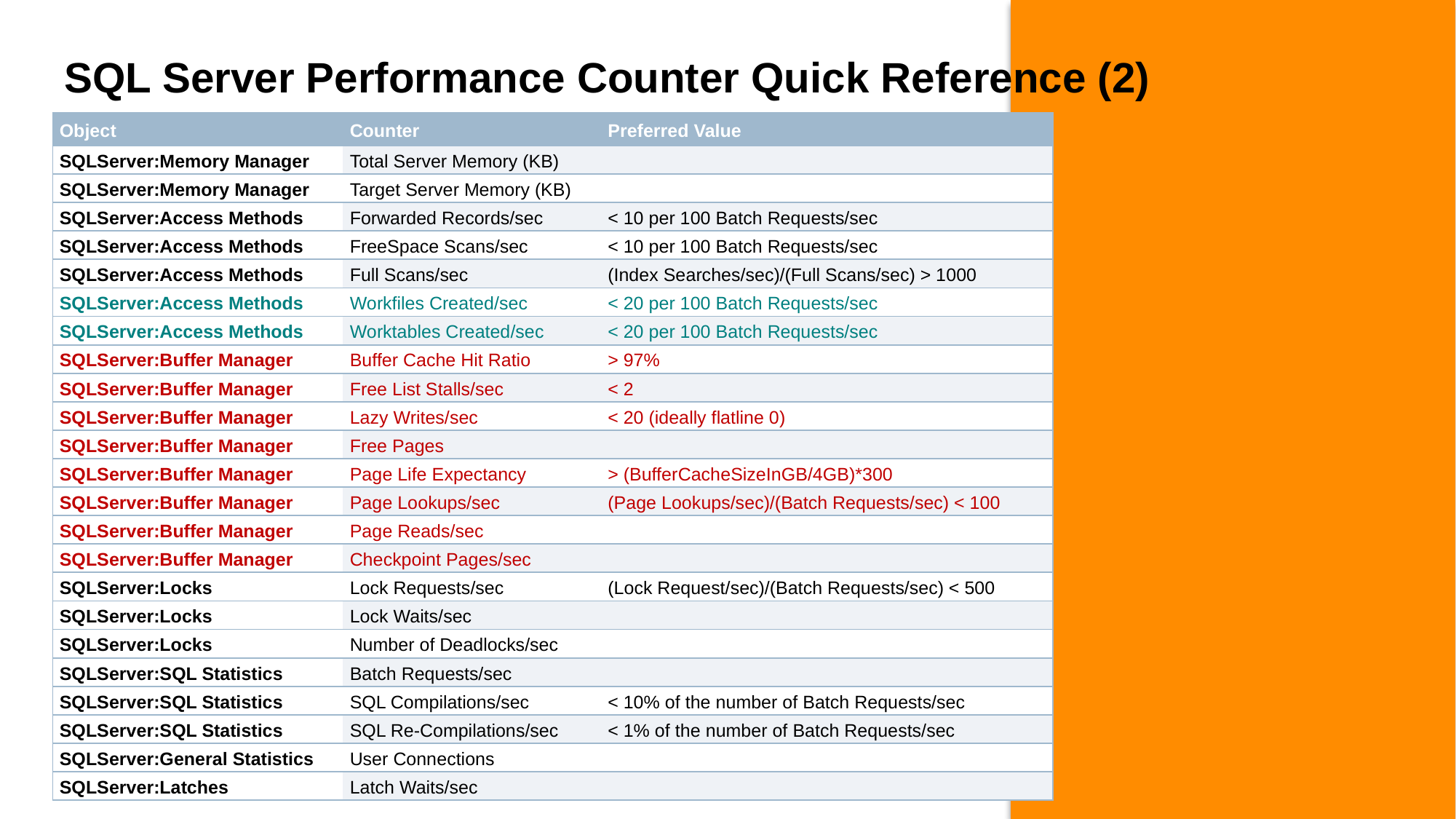

# SQL Server Performance Counter Quick Reference (2)
| Object | Counter | Preferred Value |
| --- | --- | --- |
| SQLServer:Memory Manager | Total Server Memory (KB) |  |
| SQLServer:Memory Manager | Target Server Memory (KB) |  |
| SQLServer:Access Methods | Forwarded Records/sec | < 10 per 100 Batch Requests/sec |
| SQLServer:Access Methods | FreeSpace Scans/sec | < 10 per 100 Batch Requests/sec |
| SQLServer:Access Methods | Full Scans/sec | (Index Searches/sec)/(Full Scans/sec) > 1000 |
| SQLServer:Access Methods | Workfiles Created/sec | < 20 per 100 Batch Requests/sec |
| SQLServer:Access Methods | Worktables Created/sec | < 20 per 100 Batch Requests/sec |
| SQLServer:Buffer Manager | Buffer Cache Hit Ratio | > 97% |
| SQLServer:Buffer Manager | Free List Stalls/sec | < 2 |
| SQLServer:Buffer Manager | Lazy Writes/sec | < 20 (ideally flatline 0) |
| SQLServer:Buffer Manager | Free Pages |  |
| SQLServer:Buffer Manager | Page Life Expectancy | > (BufferCacheSizeInGB/4GB)\*300 |
| SQLServer:Buffer Manager | Page Lookups/sec | (Page Lookups/sec)/(Batch Requests/sec) < 100 |
| SQLServer:Buffer Manager | Page Reads/sec |  |
| SQLServer:Buffer Manager | Checkpoint Pages/sec |  |
| SQLServer:Locks | Lock Requests/sec | (Lock Request/sec)/(Batch Requests/sec) < 500 |
| SQLServer:Locks | Lock Waits/sec |  |
| SQLServer:Locks | Number of Deadlocks/sec |  |
| SQLServer:SQL Statistics | Batch Requests/sec |  |
| SQLServer:SQL Statistics | SQL Compilations/sec | < 10% of the number of Batch Requests/sec |
| SQLServer:SQL Statistics | SQL Re-Compilations/sec | < 1% of the number of Batch Requests/sec |
| SQLServer:General Statistics | User Connections |  |
| SQLServer:Latches | Latch Waits/sec |  |